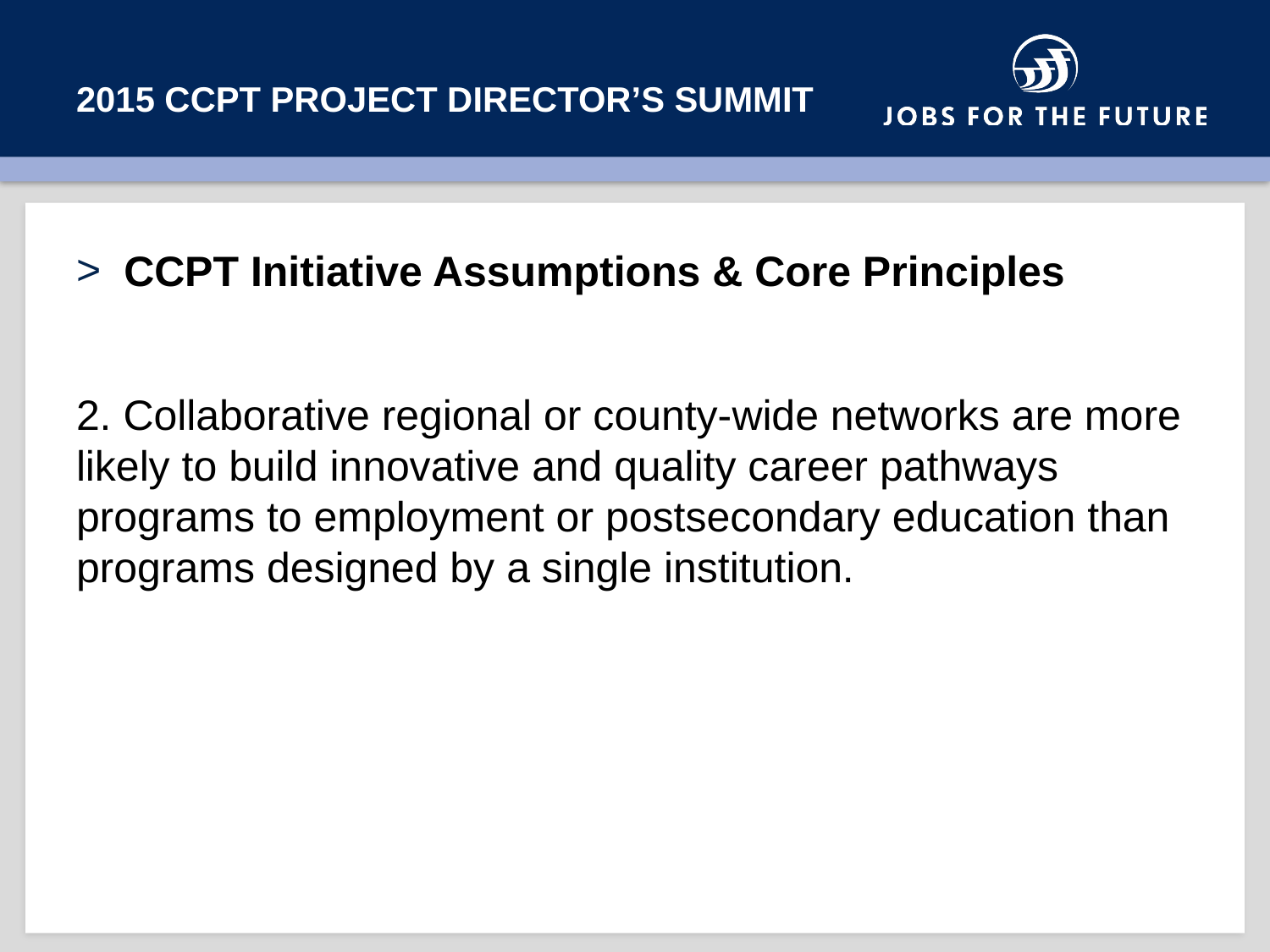

# 2015 CCPT PROJECT DIRECTOR’s SUMMIT
CCPT Initiative Assumptions & Core Principles

2. Collaborative regional or county-wide networks are more likely to build innovative and quality career pathways programs to employment or postsecondary education than programs designed by a single institution.